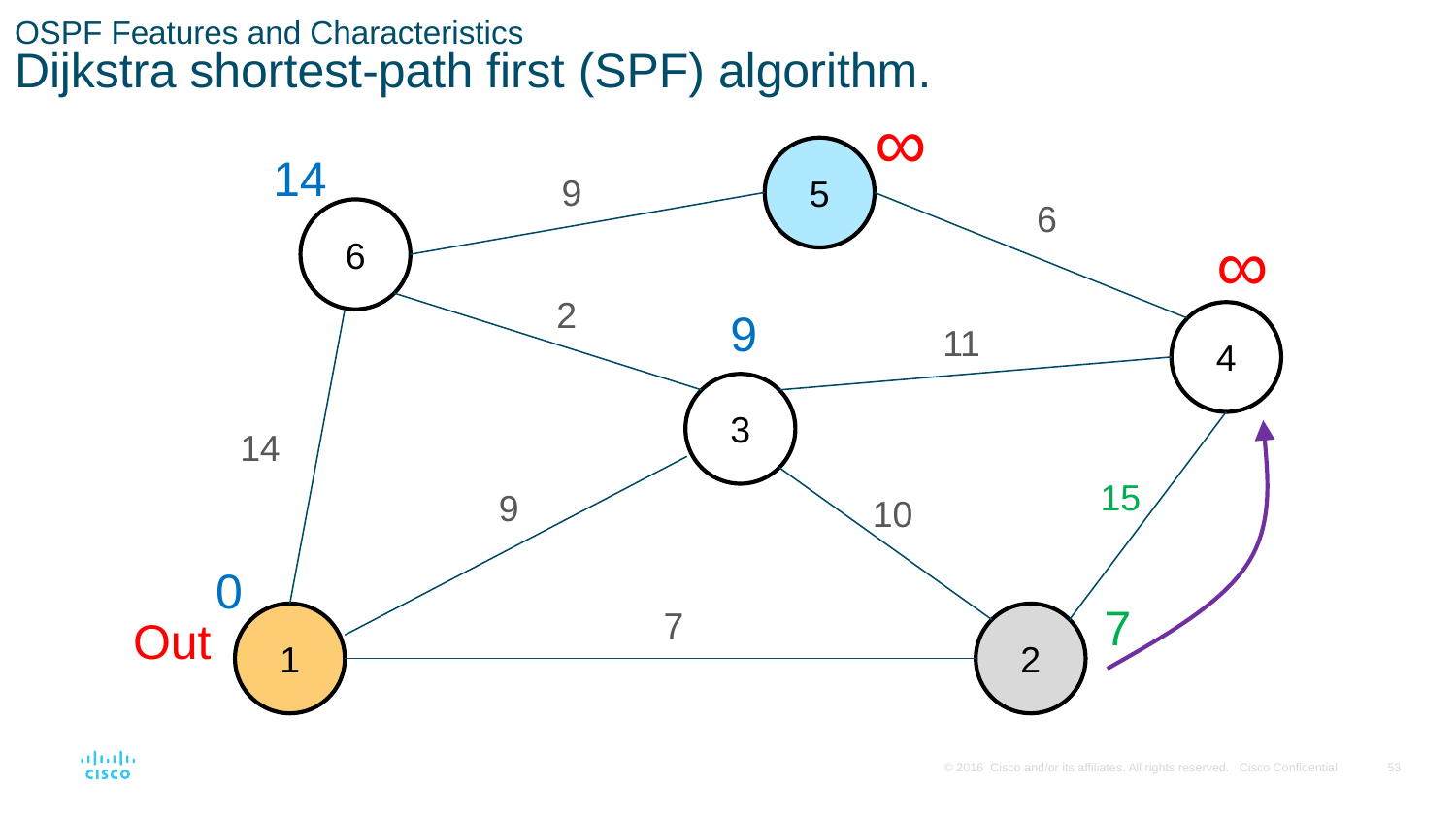

# OSPF Features and Characteristics Dijkstra shortest-path first (SPF) algorithm.
∞
5
14
9
6
6
∞
2
9
4
11
3
14
15
9
10

0
7
7
Out
1
2